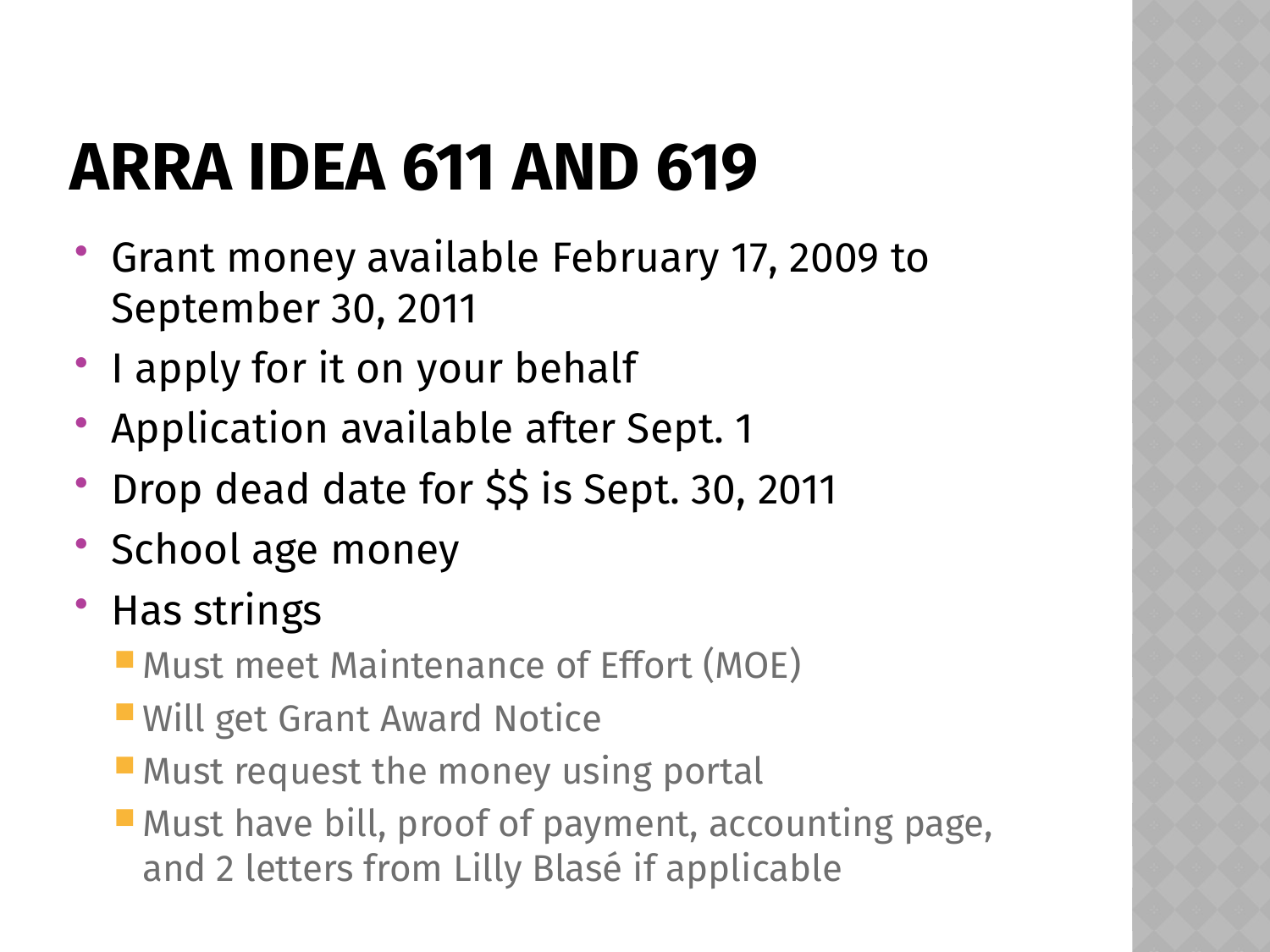

# ARRA IDEA 611 and 619
Grant money available February 17, 2009 to September 30, 2011
I apply for it on your behalf
Application available after Sept. 1
Drop dead date for $$ is Sept. 30, 2011
School age money
Has strings
Must meet Maintenance of Effort (MOE)
Will get Grant Award Notice
Must request the money using portal
Must have bill, proof of payment, accounting page, and 2 letters from Lilly Blasé if applicable